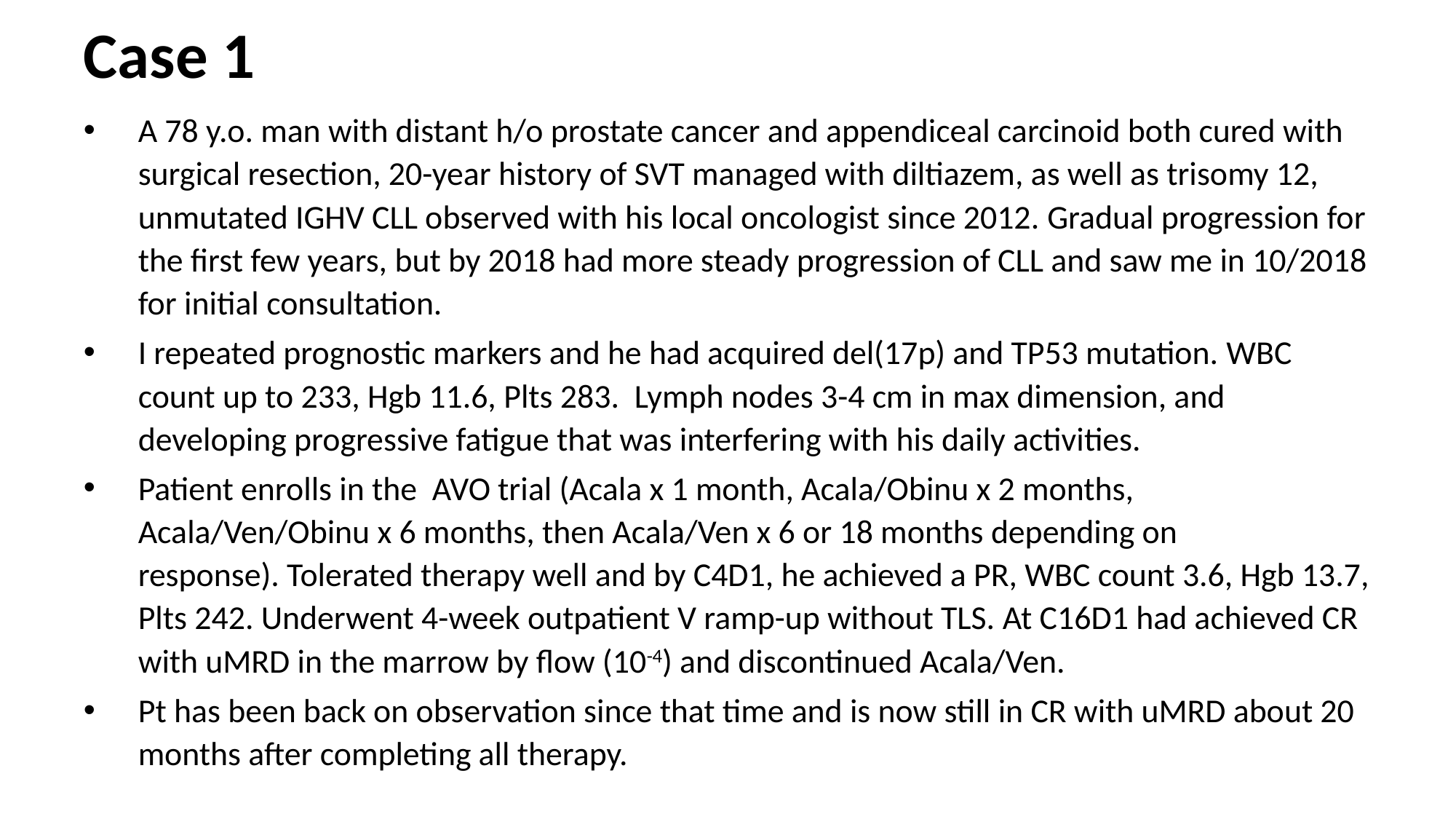

# Case 1
A 78 y.o. man with distant h/o prostate cancer and appendiceal carcinoid both cured with surgical resection, 20-year history of SVT managed with diltiazem, as well as trisomy 12, unmutated IGHV CLL observed with his local oncologist since 2012. Gradual progression for the first few years, but by 2018 had more steady progression of CLL and saw me in 10/2018 for initial consultation.
I repeated prognostic markers and he had acquired del(17p) and TP53 mutation. WBC count up to 233, Hgb 11.6, Plts 283.  Lymph nodes 3-4 cm in max dimension, and developing progressive fatigue that was interfering with his daily activities.
Patient enrolls in the  AVO trial (Acala x 1 month, Acala/Obinu x 2 months, Acala/Ven/Obinu x 6 months, then Acala/Ven x 6 or 18 months depending on response). Tolerated therapy well and by C4D1, he achieved a PR, WBC count 3.6, Hgb 13.7, Plts 242. Underwent 4-week outpatient V ramp-up without TLS. At C16D1 had achieved CR with uMRD in the marrow by flow (10-4) and discontinued Acala/Ven.
Pt has been back on observation since that time and is now still in CR with uMRD about 20 months after completing all therapy.